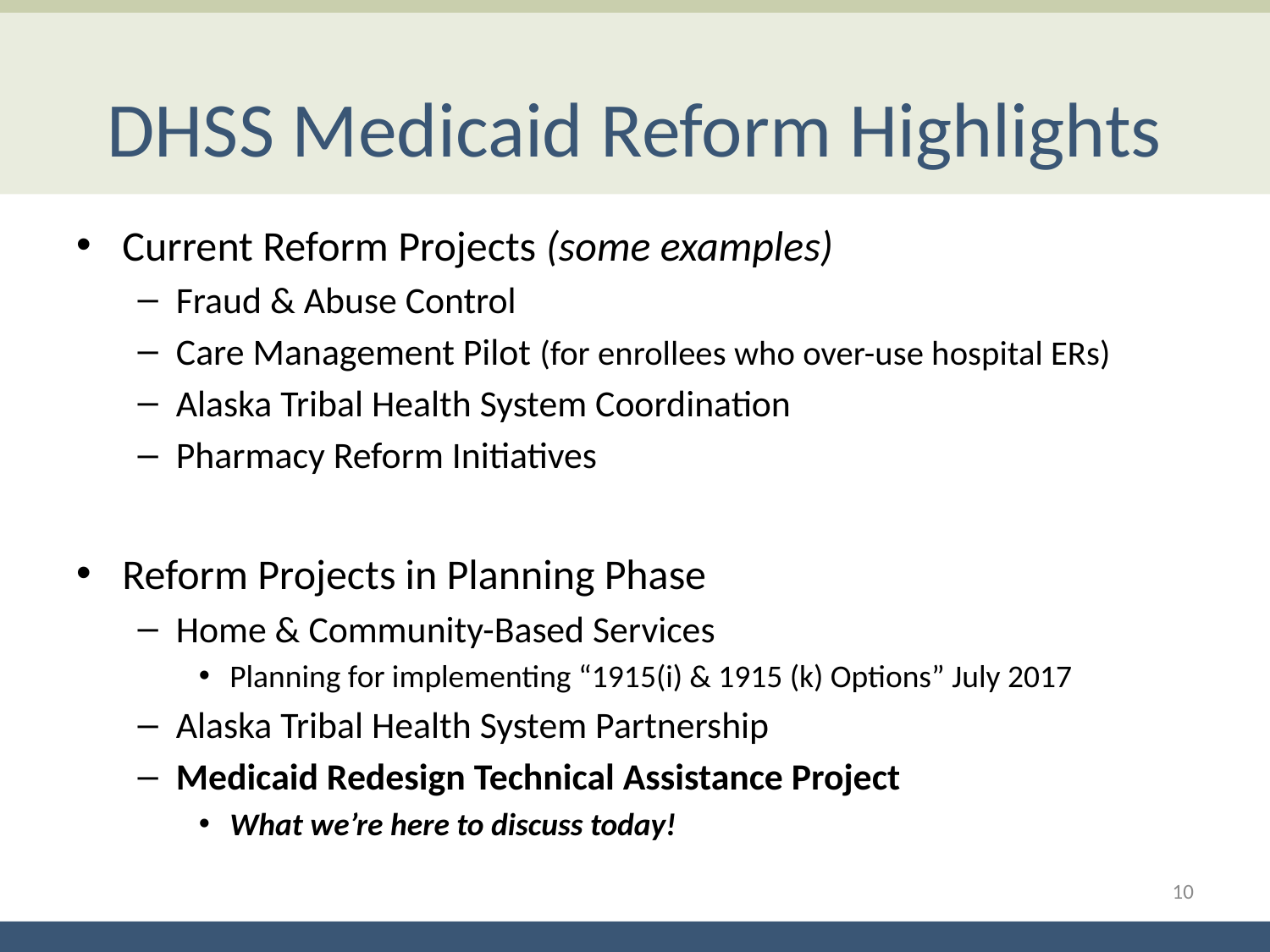

# DHSS Medicaid Reform Highlights
Current Reform Projects (some examples)
Fraud & Abuse Control
Care Management Pilot (for enrollees who over-use hospital ERs)
Alaska Tribal Health System Coordination
Pharmacy Reform Initiatives

Reform Projects in Planning Phase
Home & Community-Based Services
Planning for implementing “1915(i) & 1915 (k) Options” July 2017
Alaska Tribal Health System Partnership
Medicaid Redesign Technical Assistance Project
What we’re here to discuss today!
10